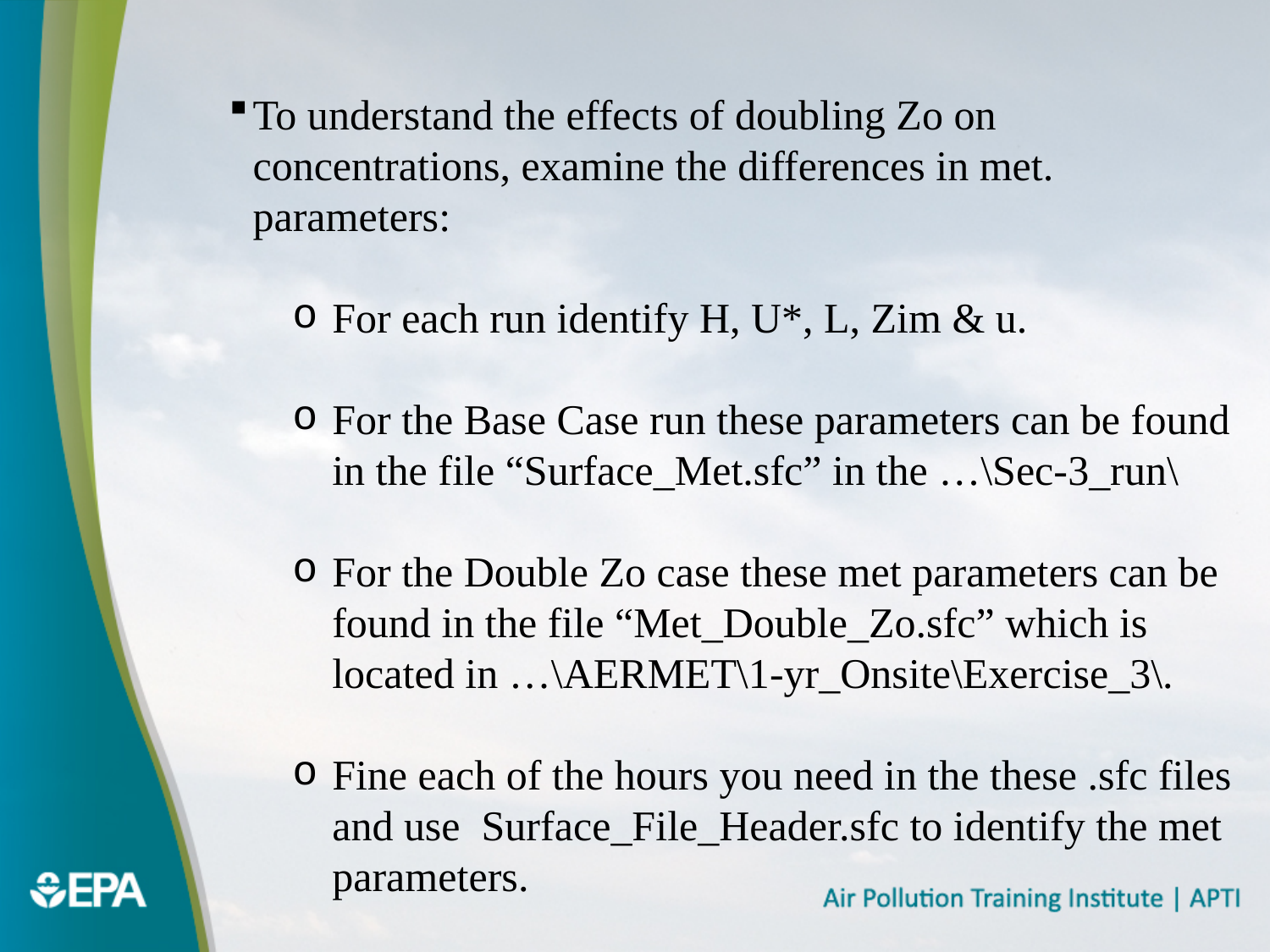

To understand the effects of doubling Zo on concentrations, examine the differences in met. parameters:

For each run identify H, U*, L, Zim & u.

For the Base Case run these parameters can be found in the file “Surface_Met.sfc” in the …\Sec-3_run\

For the Double Zo case these met parameters can be found in the file “Met_Double_Zo.sfc” which is located in …\AERMET\1-yr_Onsite\Exercise_3\.

Fine each of the hours you need in the these .sfc files and use  Surface_File_Header.sfc to identify the met parameters.